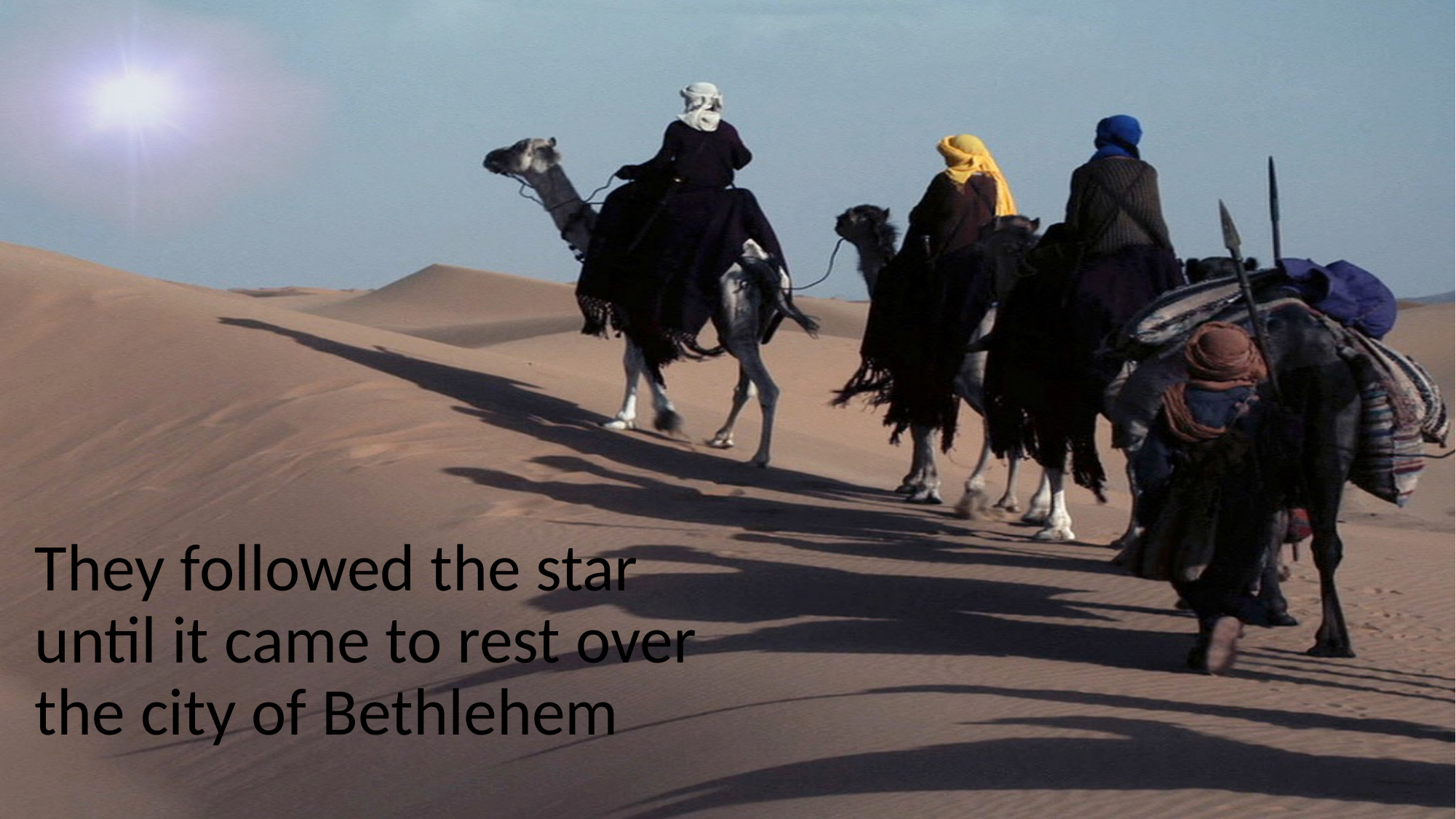

# They followed the star until it came to rest over the city of Bethlehem